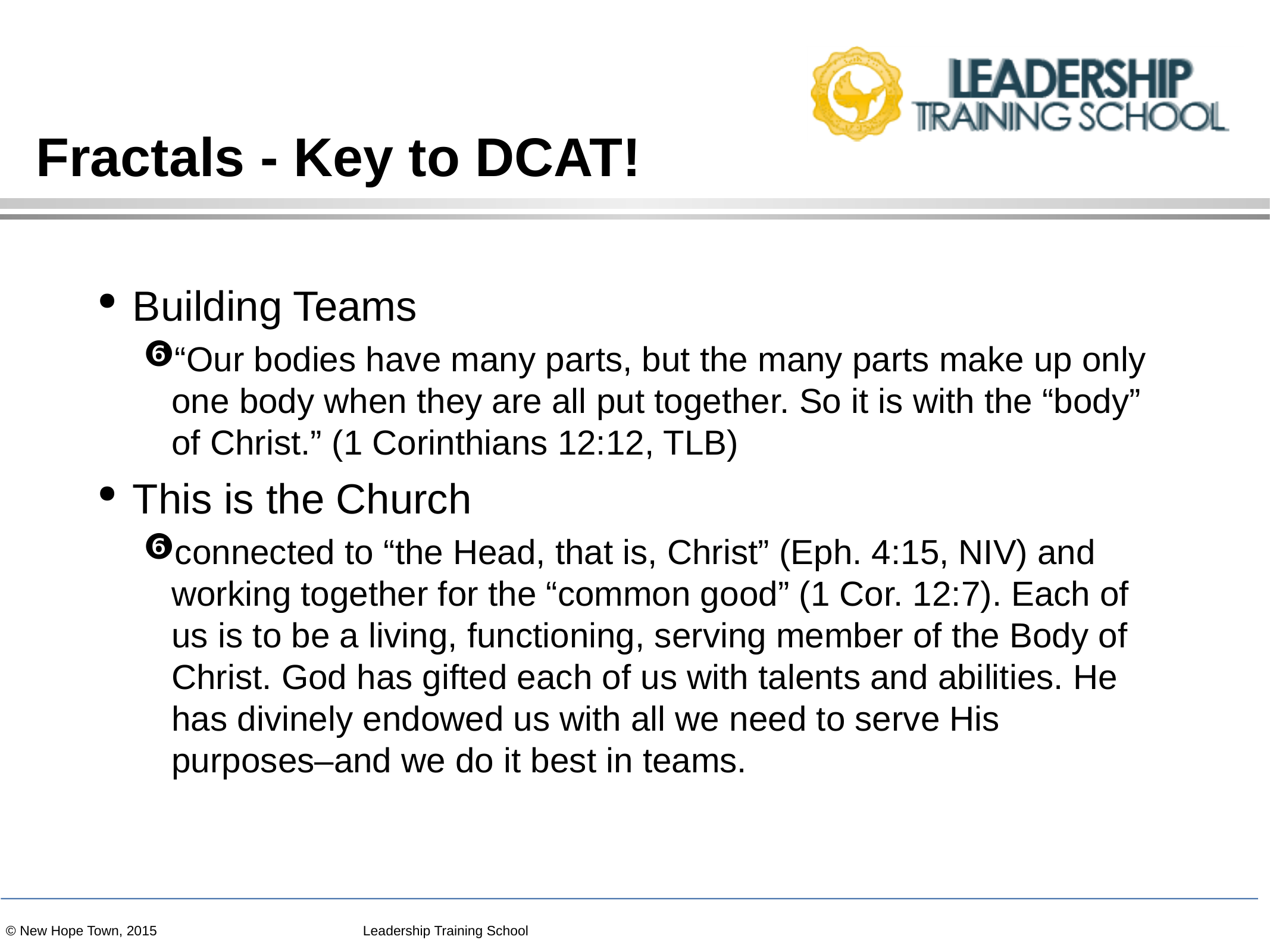

# Fractals - Key to DCAT!
Building Teams
“Our bodies have many parts, but the many parts make up only one body when they are all put together. So it is with the “body” of Christ.” (1 Corinthians 12:12, TLB)
This is the Church
connected to “the Head, that is, Christ” (Eph. 4:15, NIV) and working together for the “common good” (1 Cor. 12:7). Each of us is to be a living, functioning, serving member of the Body of Christ. God has gifted each of us with talents and abilities. He has divinely endowed us with all we need to serve His purposes–and we do it best in teams.
29